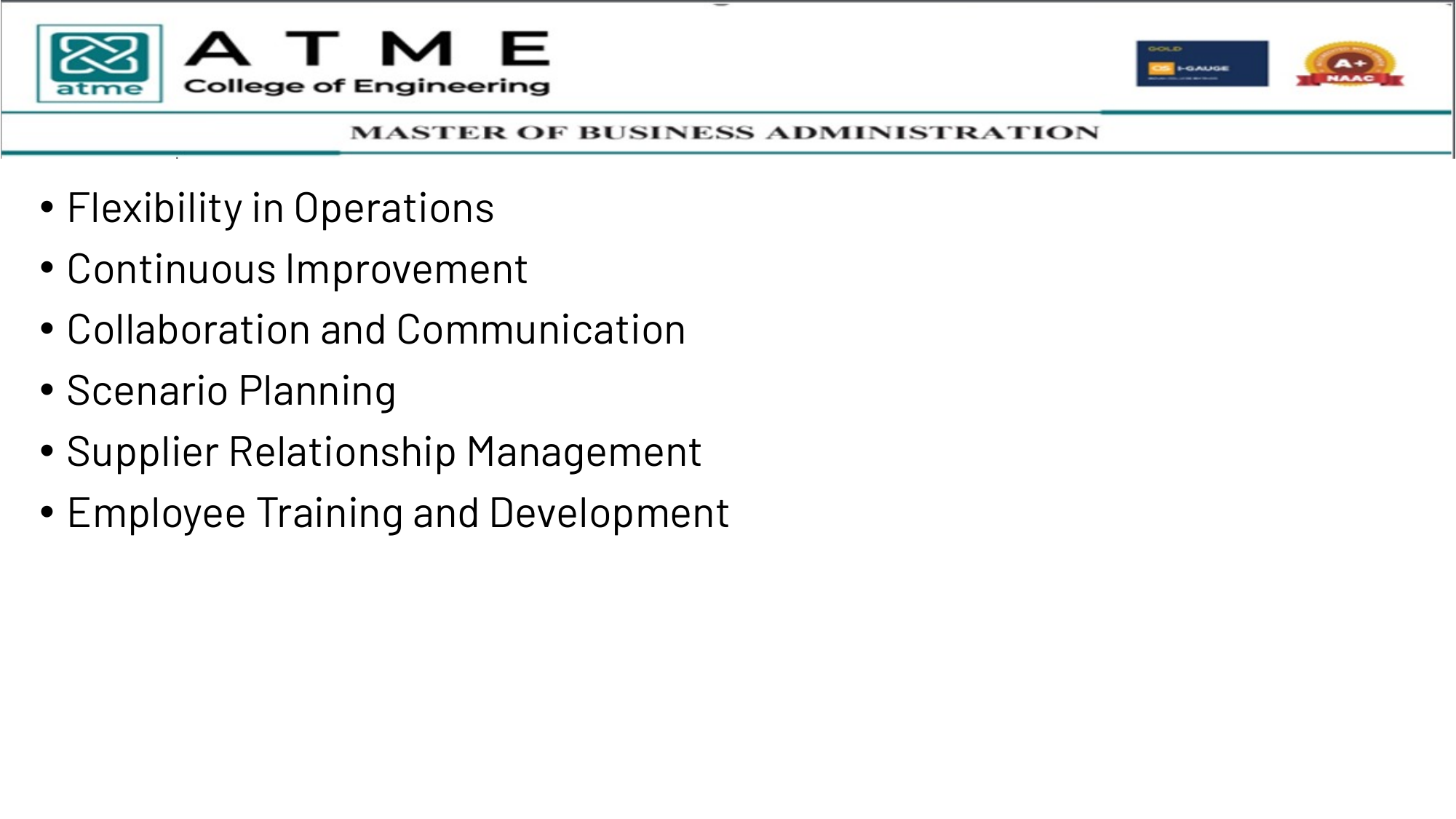

Flexibility in Operations
Continuous Improvement
Collaboration and Communication
Scenario Planning
Supplier Relationship Management
Employee Training and Development